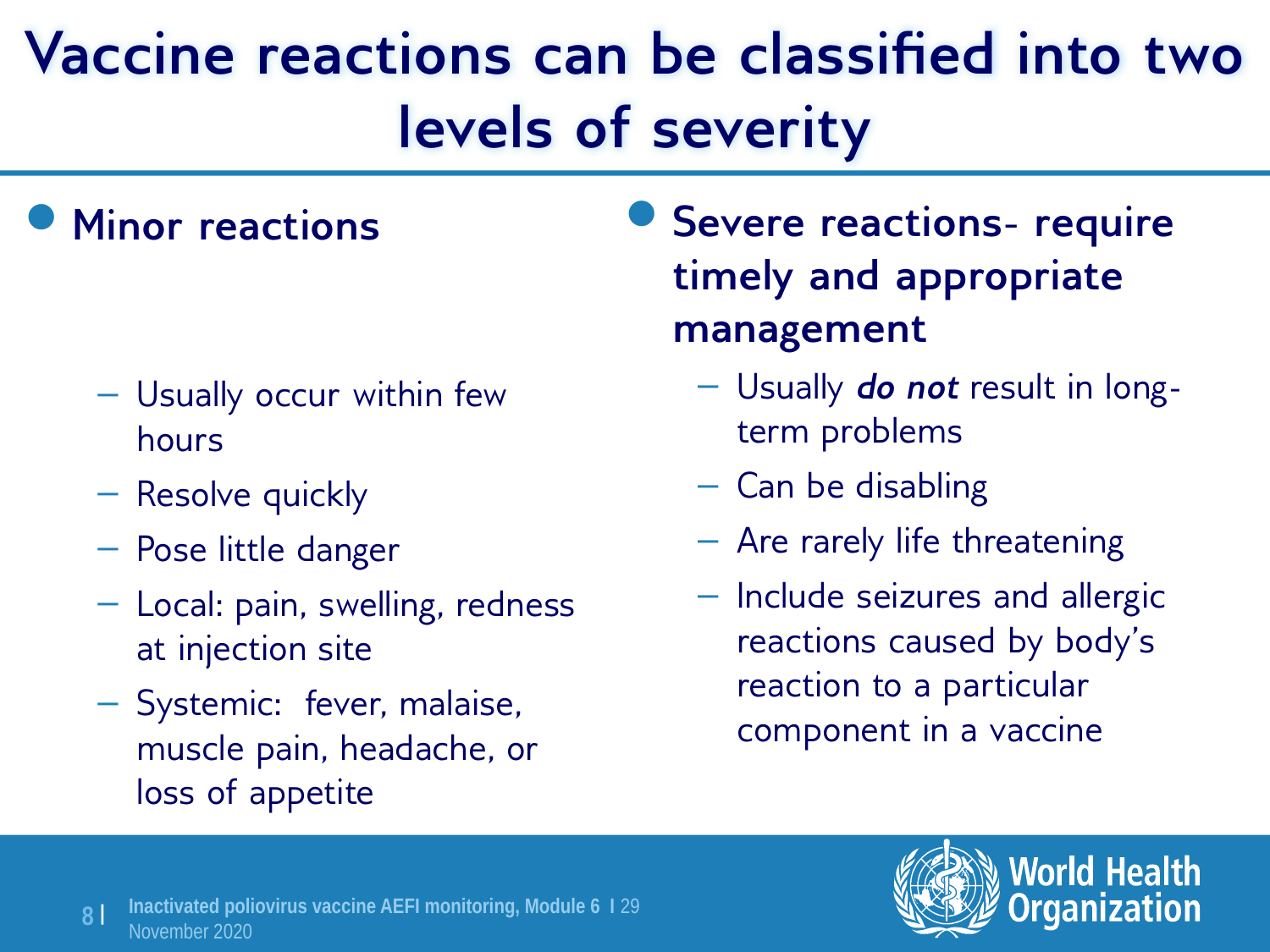

# Vaccine reactions can be classified into two levels of severity
Severe reactions- require timely and appropriate management
Usually do not result in long-term problems
Can be disabling
Are rarely life threatening
Include seizures and allergic reactions caused by body’s reaction to a particular component in a vaccine

Minor reactions

Usually occur within few hours
Resolve quickly
Pose little danger
Local: pain, swelling, redness at injection site
Systemic:  fever, malaise, muscle pain, headache, or loss of appetite